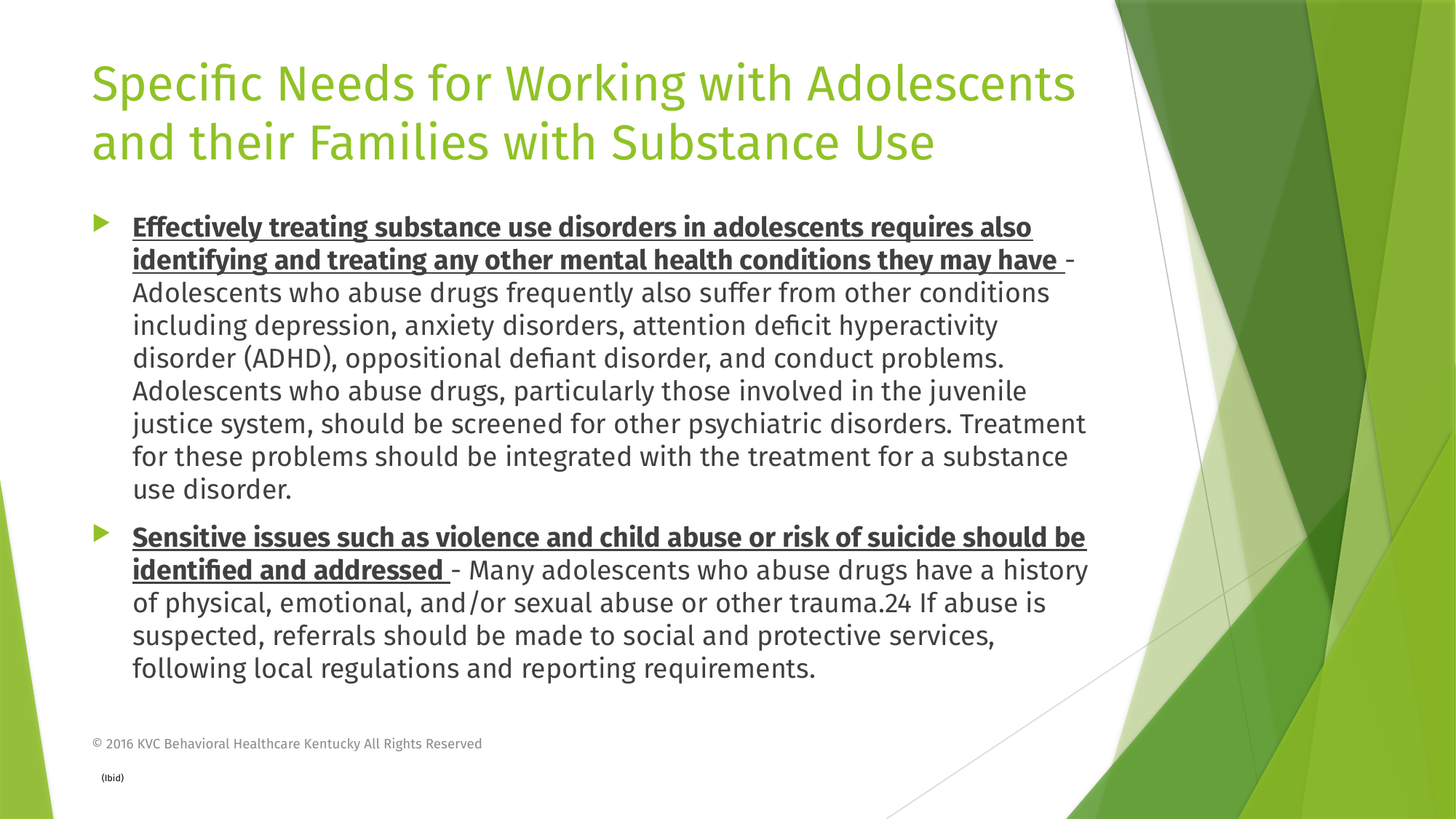

# Specific Needs for Working with Adolescents and their Families with Substance Use
Effectively treating substance use disorders in adolescents requires also identifying and treating any other mental health conditions they may have -  Adolescents who abuse drugs frequently also suffer from other conditions including depression, anxiety disorders, attention deficit hyperactivity disorder (ADHD), oppositional defiant disorder, and conduct problems. Adolescents who abuse drugs, particularly those involved in the juvenile justice system, should be screened for other psychiatric disorders. Treatment for these problems should be integrated with the treatment for a substance use disorder.
Sensitive issues such as violence and child abuse or risk of suicide should be identified and addressed - Many adolescents who abuse drugs have a history of physical, emotional, and/or sexual abuse or other trauma.24 If abuse is suspected, referrals should be made to social and protective services, following local regulations and reporting requirements.
© 2016 KVC Behavioral Healthcare Kentucky All Rights Reserved
(Ibid)